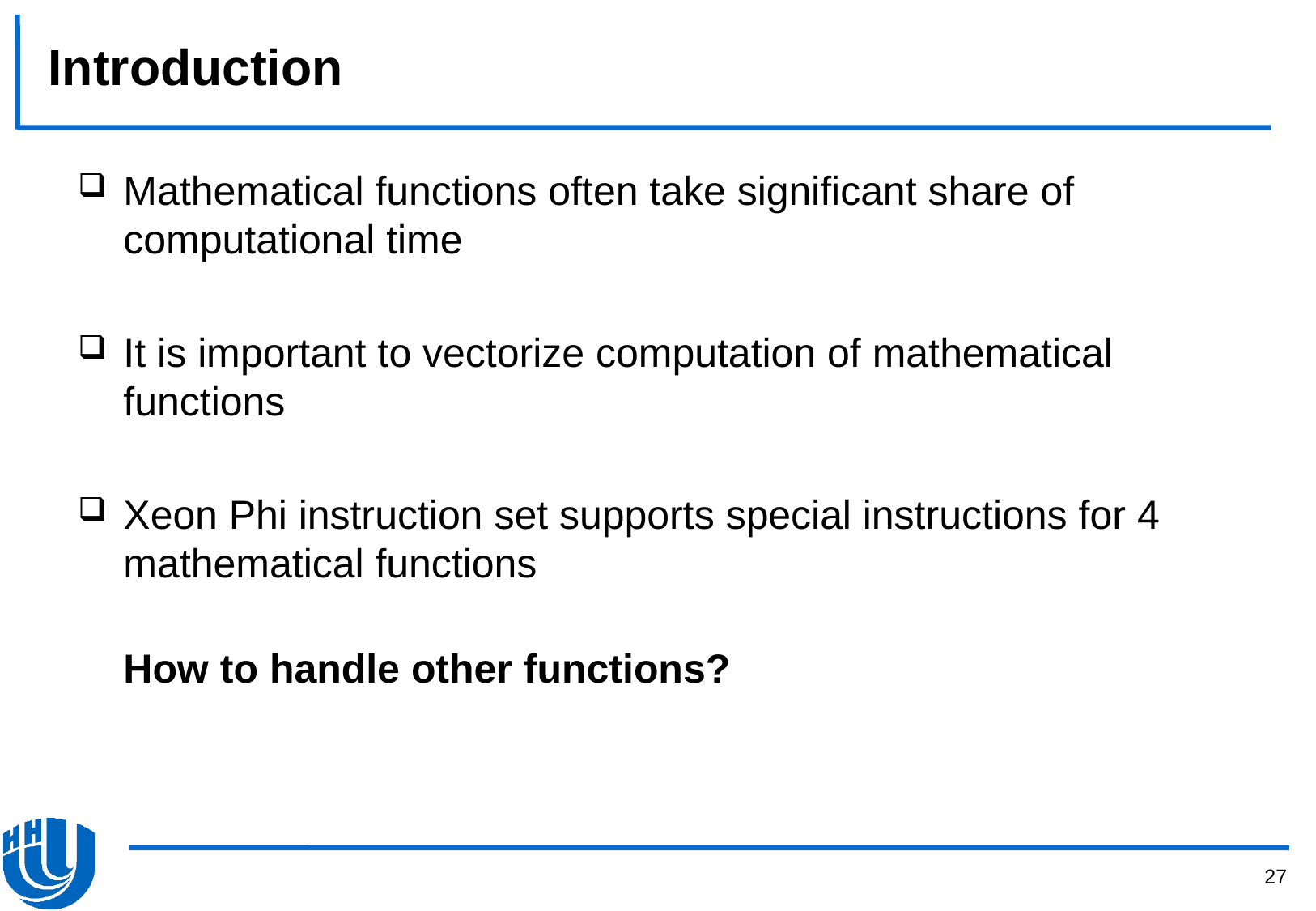

# Introduction
Mathematical functions often take significant share of computational time

It is important to vectorize computation of mathematical functions

Xeon Phi instruction set supports special instructions for 4 mathematical functions
	How to handle other functions?